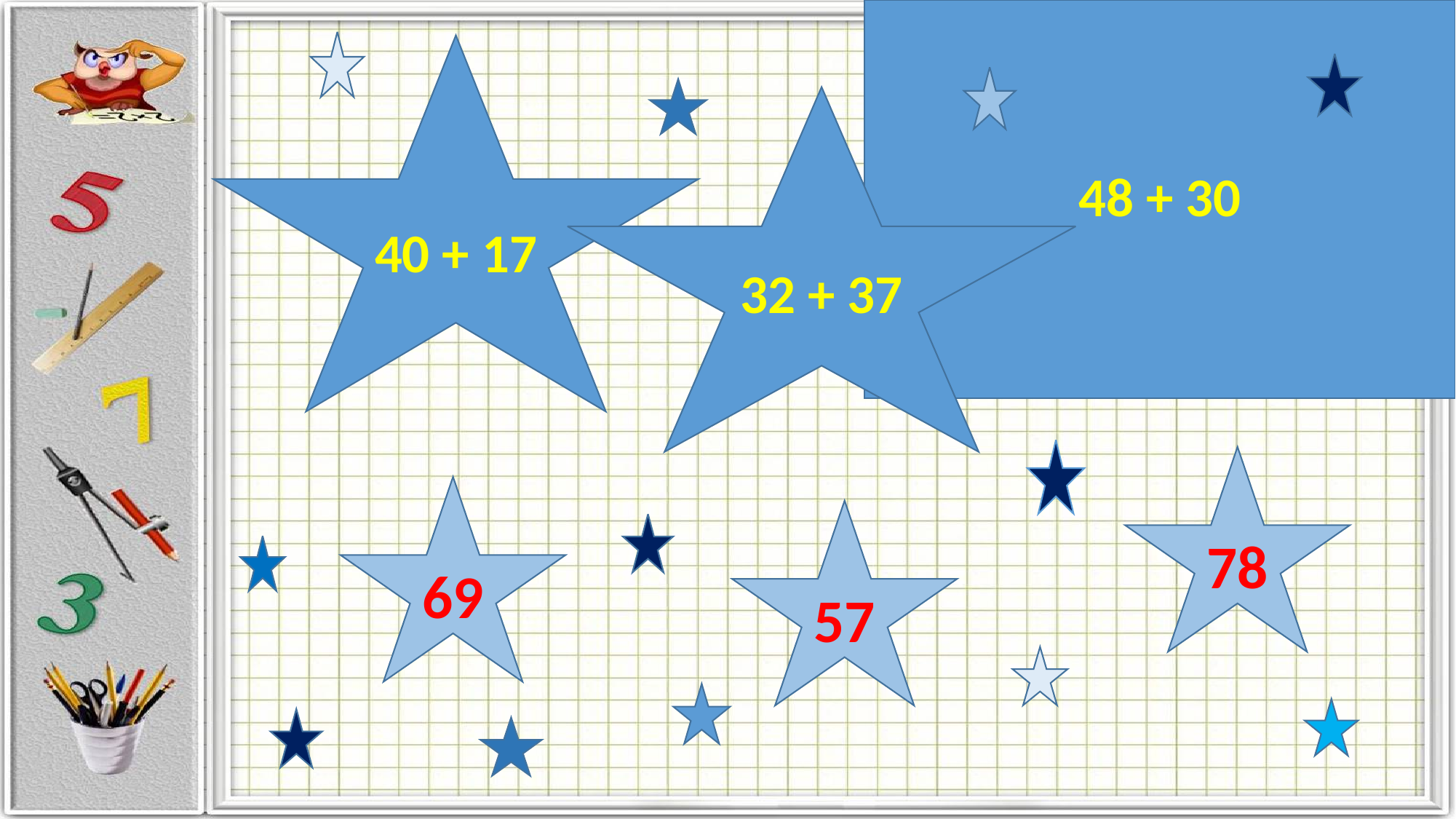

48 + 30

40 + 17

32 + 37

78
69
57